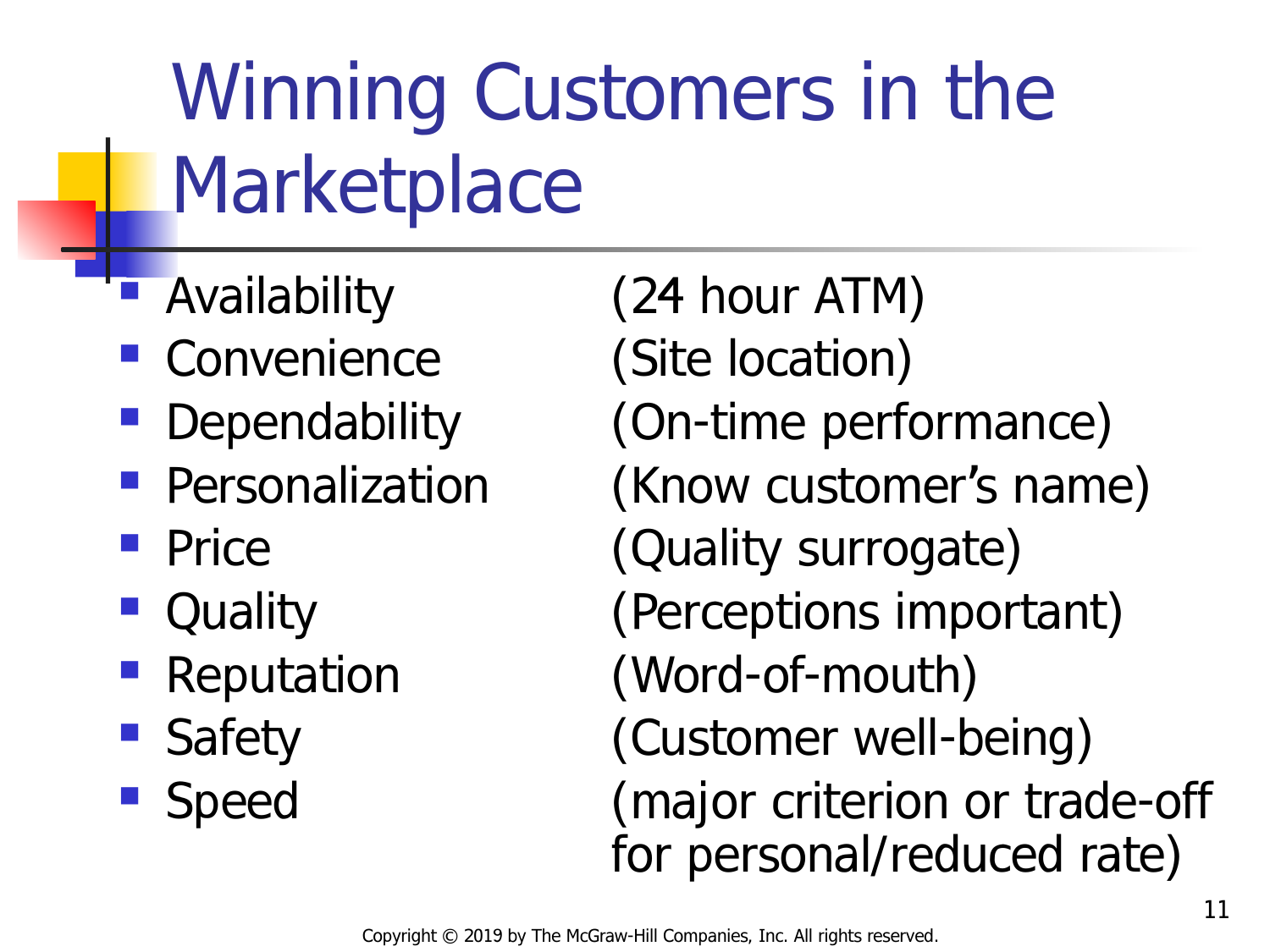

# Winning Customers in the Marketplace
Availability	(24 hour ATM)
Convenience	(Site location)
Dependability	(On-time performance)
Personalization	(Know customer’s name)
Price	(Quality surrogate)
Quality	(Perceptions important)
Reputation	(Word-of-mouth)
Safety	(Customer well-being)
Speed	(major criterion or trade-off 	for personal/reduced rate)
11
Copyright © 2019 by The McGraw-Hill Companies, Inc. All rights reserved.